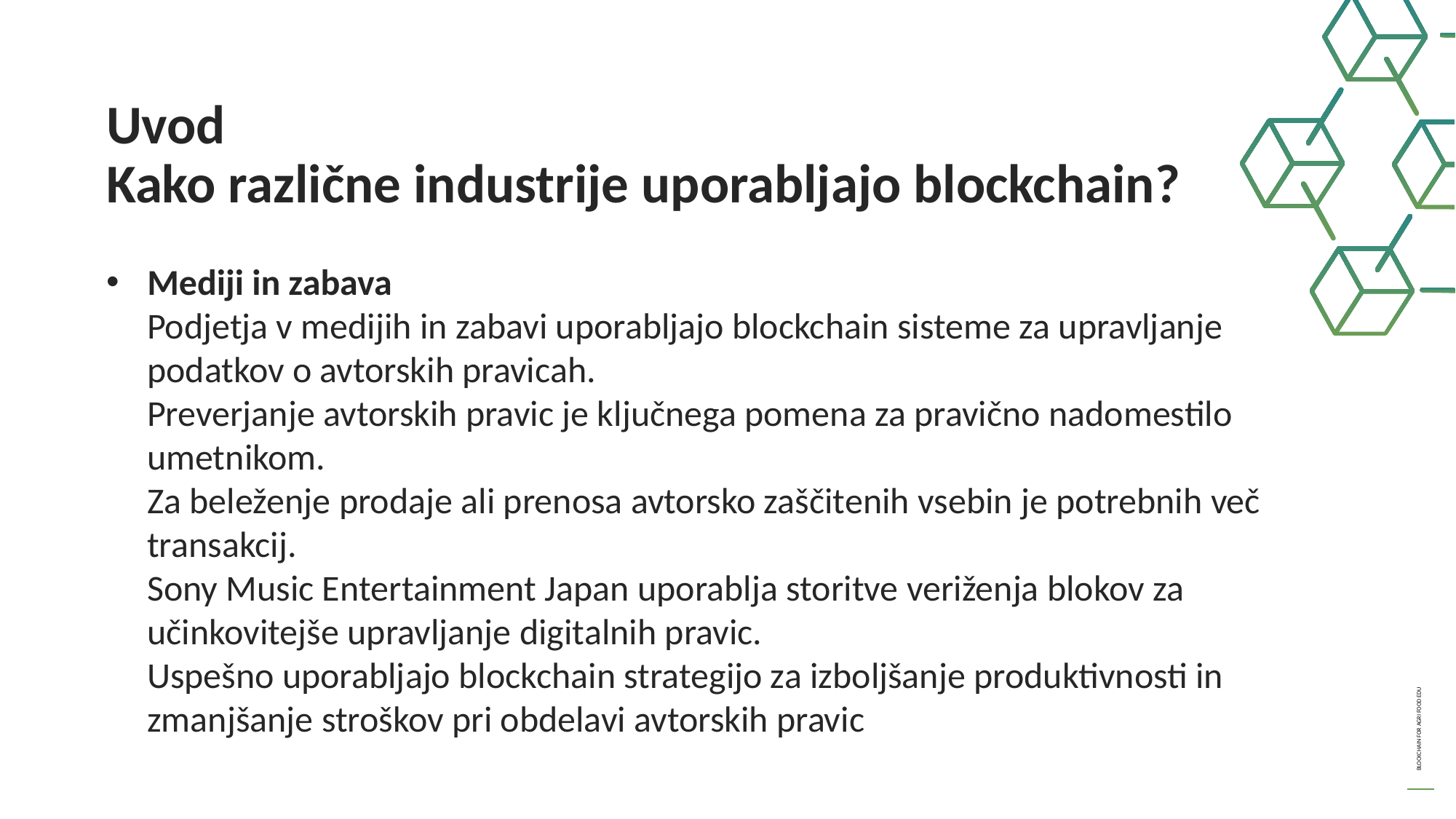

Uvod
Kako različne industrije uporabljajo blockchain?
Mediji in zabava
Podjetja v medijih in zabavi uporabljajo blockchain sisteme za upravljanje podatkov o avtorskih pravicah.
Preverjanje avtorskih pravic je ključnega pomena za pravično nadomestilo umetnikom.
Za beleženje prodaje ali prenosa avtorsko zaščitenih vsebin je potrebnih več transakcij. 
Sony Music Entertainment Japan uporablja storitve veriženja blokov za učinkovitejše upravljanje digitalnih pravic. 
Uspešno uporabljajo blockchain strategijo za izboljšanje produktivnosti in zmanjšanje stroškov pri obdelavi avtorskih pravic